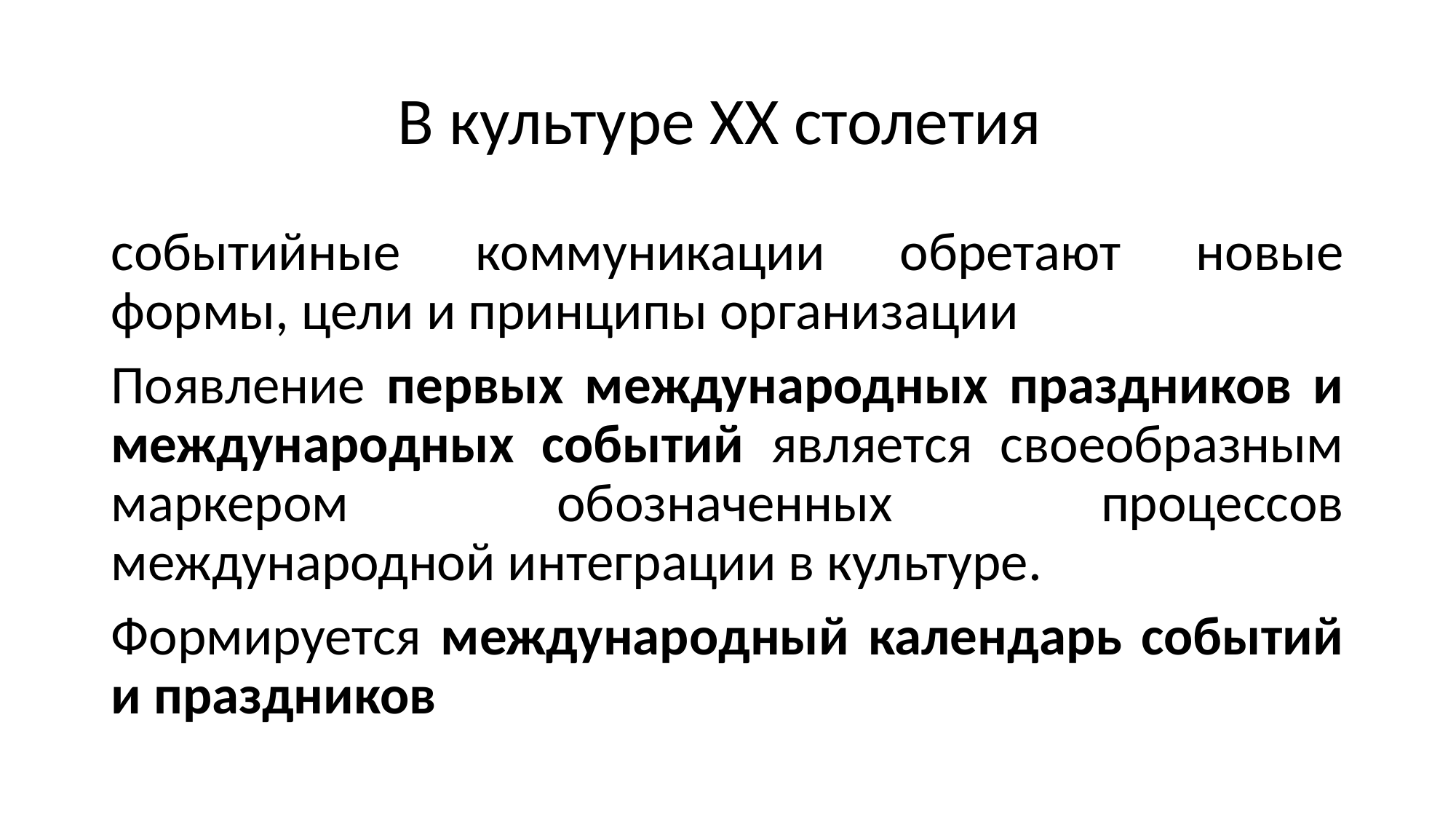

# В культуре XX столетия
событийные коммуникации обретают новые формы, цели и принципы организации
Появление первых международных праздников и международных событий является своеобразным маркером обозначенных процессов международной интеграции в культуре.
Формируется международный календарь событий и праздников